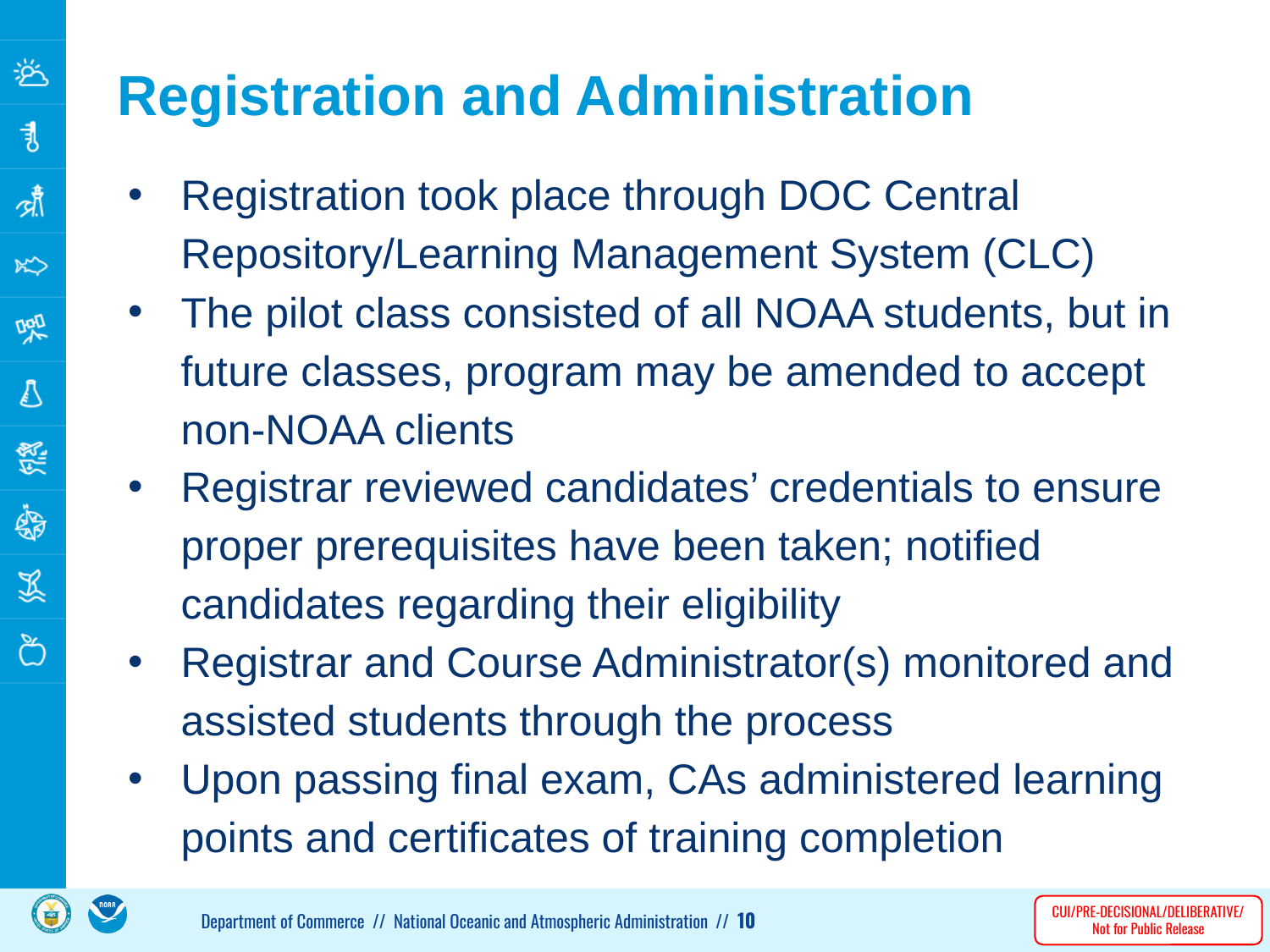

# Registration and Administration
Registration took place through DOC Central Repository/Learning Management System (CLC)
The pilot class consisted of all NOAA students, but in future classes, program may be amended to accept non-NOAA clients
Registrar reviewed candidates’ credentials to ensure proper prerequisites have been taken; notified candidates regarding their eligibility
Registrar and Course Administrator(s) monitored and assisted students through the process
Upon passing final exam, CAs administered learning points and certificates of training completion